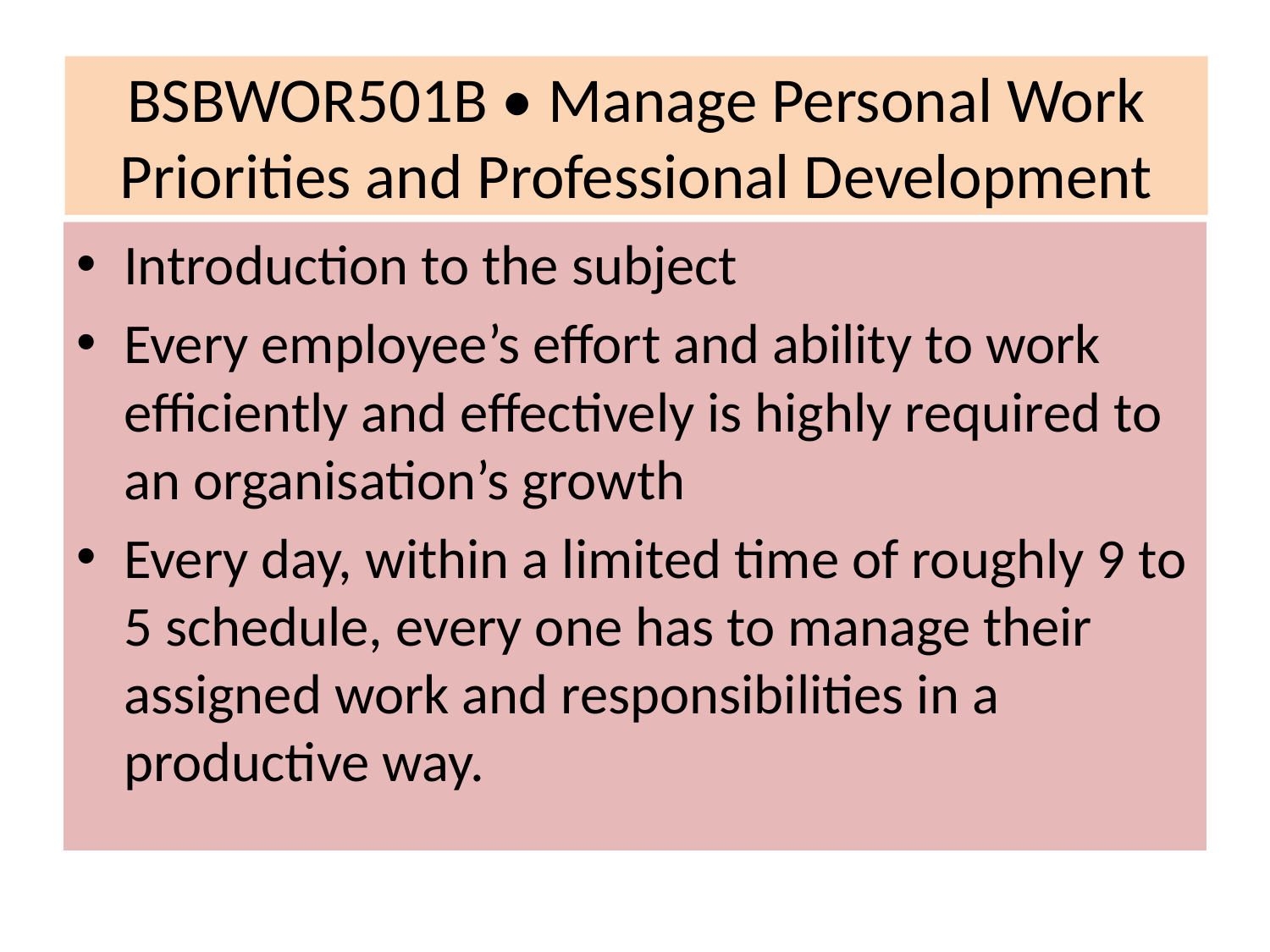

# BSBWOR501B • Manage Personal Work Priorities and Professional Development
Introduction to the subject
Every employee’s effort and ability to work efficiently and effectively is highly required to an organisation’s growth
Every day, within a limited time of roughly 9 to 5 schedule, every one has to manage their assigned work and responsibilities in a productive way.